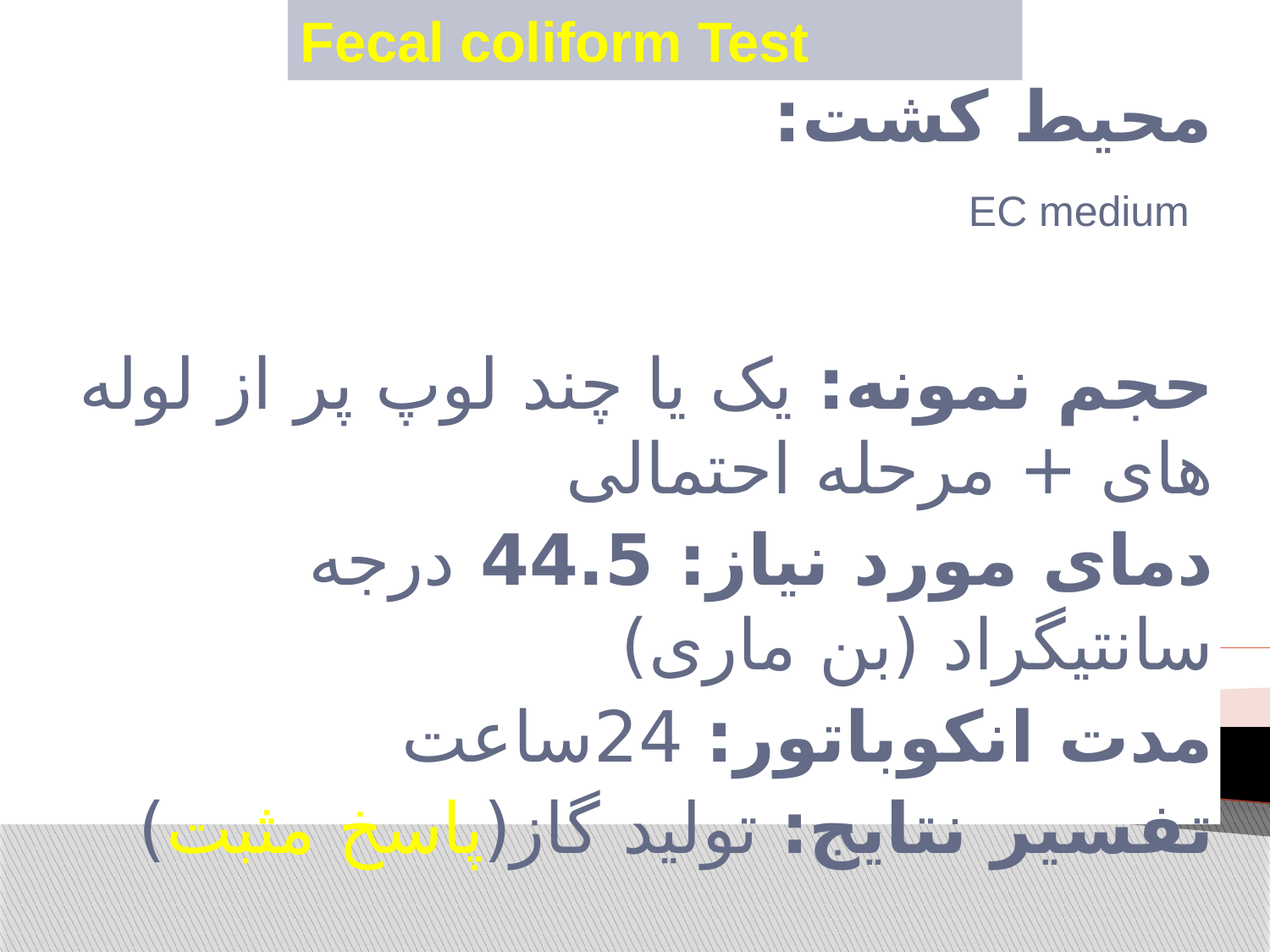

Fecal coliform Test
محیط کشت:                                EC medium

حجم نمونه: یک یا چند لوپ پر از لوله های + مرحله احتمالی
دمای مورد نیاز: 44.5 درجه سانتیگراد (بن ماری)
مدت انکوباتور: 24ساعت
تفسیر نتایج: تولید گاز(پاسخ مثبت)
# Fecal coliform Test